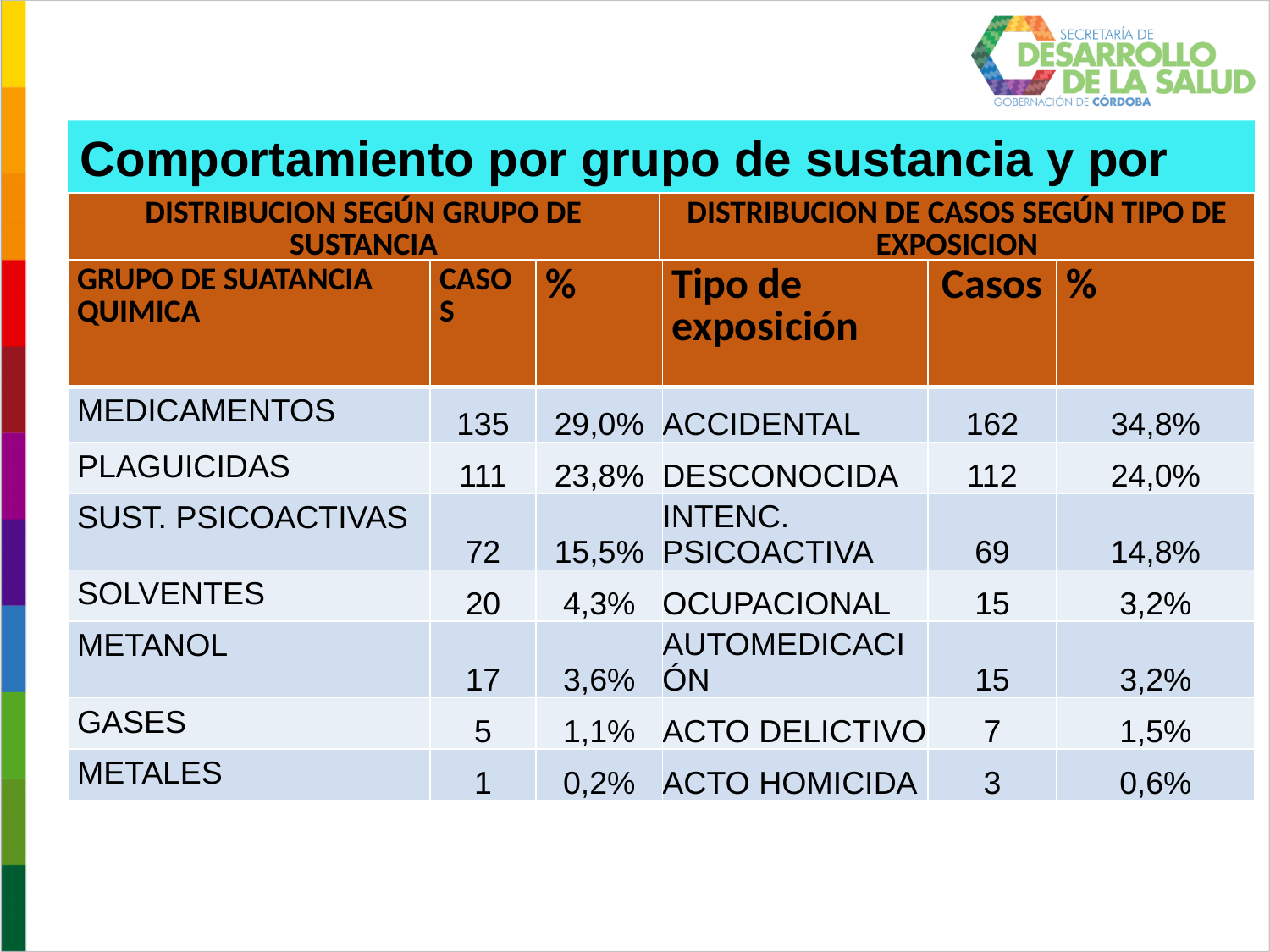

Comportamiento por grupo de sustancia y por tipo de exposición
| DISTRIBUCION SEGÚN GRUPO DE SUSTANCIA | DISTRIBUCION DE CASOS SEGÚN TIPO DE EXPOSICION |
| --- | --- |
| GRUPO DE SUATANCIA QUIMICA | CASOS | % | Tipo de exposición | Casos | % |
| --- | --- | --- | --- | --- | --- |
| MEDICAMENTOS | 135 | 29,0% | ACCIDENTAL | 162 | 34,8% |
| PLAGUICIDAS | 111 | 23,8% | DESCONOCIDA | 112 | 24,0% |
| SUST. PSICOACTIVAS | 72 | 15,5% | INTENC. PSICOACTIVA | 69 | 14,8% |
| SOLVENTES | 20 | 4,3% | OCUPACIONAL | 15 | 3,2% |
| METANOL | 17 | 3,6% | AUTOMEDICACIÓN | 15 | 3,2% |
| GASES | 5 | 1,1% | ACTO DELICTIVO | 7 | 1,5% |
| METALES | 1 | 0,2% | ACTO HOMICIDA | 3 | 0,6% |